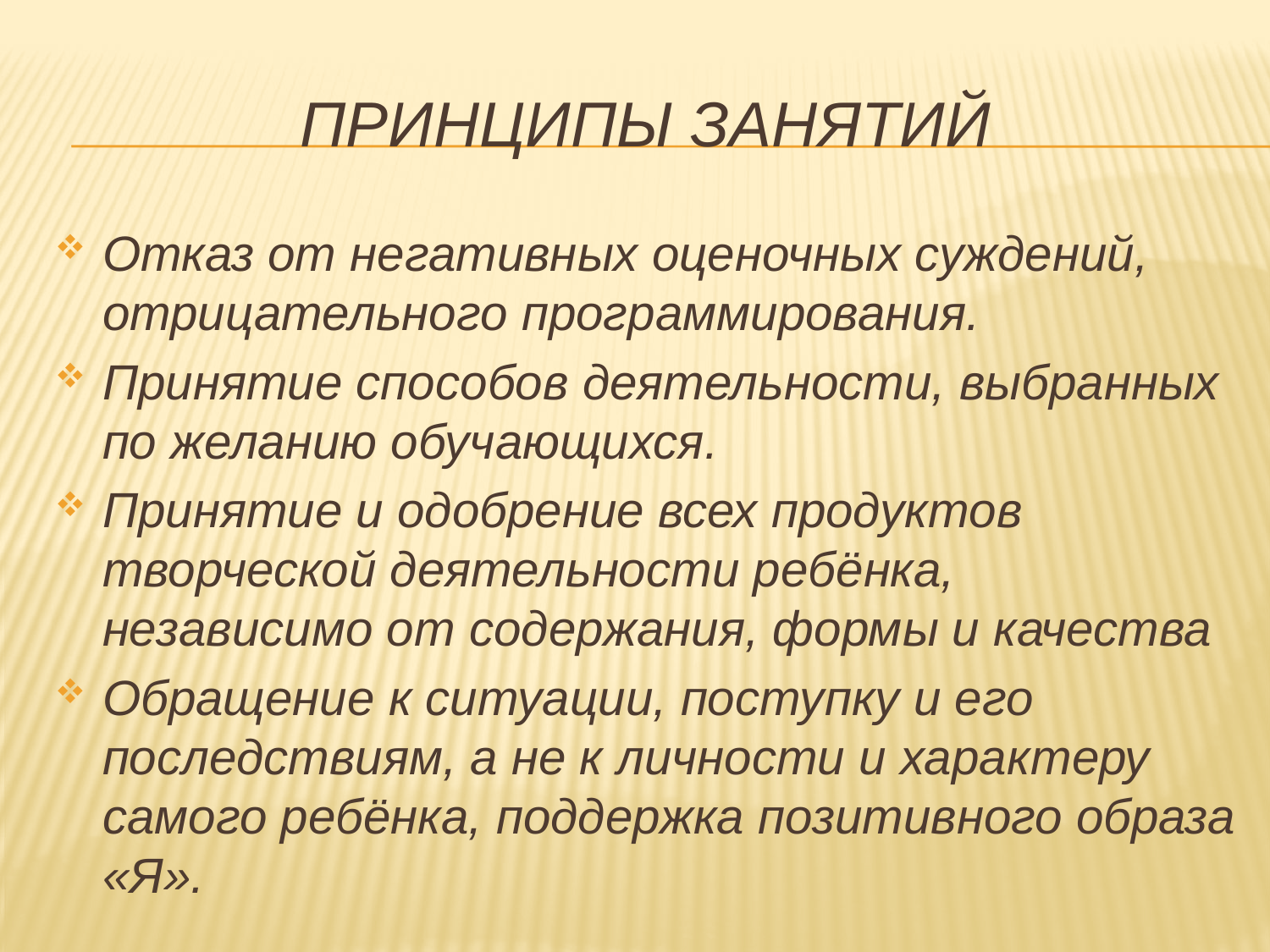

# Принципы занятий
Отказ от негативных оценочных суждений, отрицательного программирования.
Принятие способов деятельности, выбранных по желанию обучающихся.
Принятие и одобрение всех продуктов творческой деятельности ребёнка, независимо от содержания, формы и качества
Обращение к ситуации, поступку и его последствиям, а не к личности и характеру самого ребёнка, поддержка позитивного образа «Я».